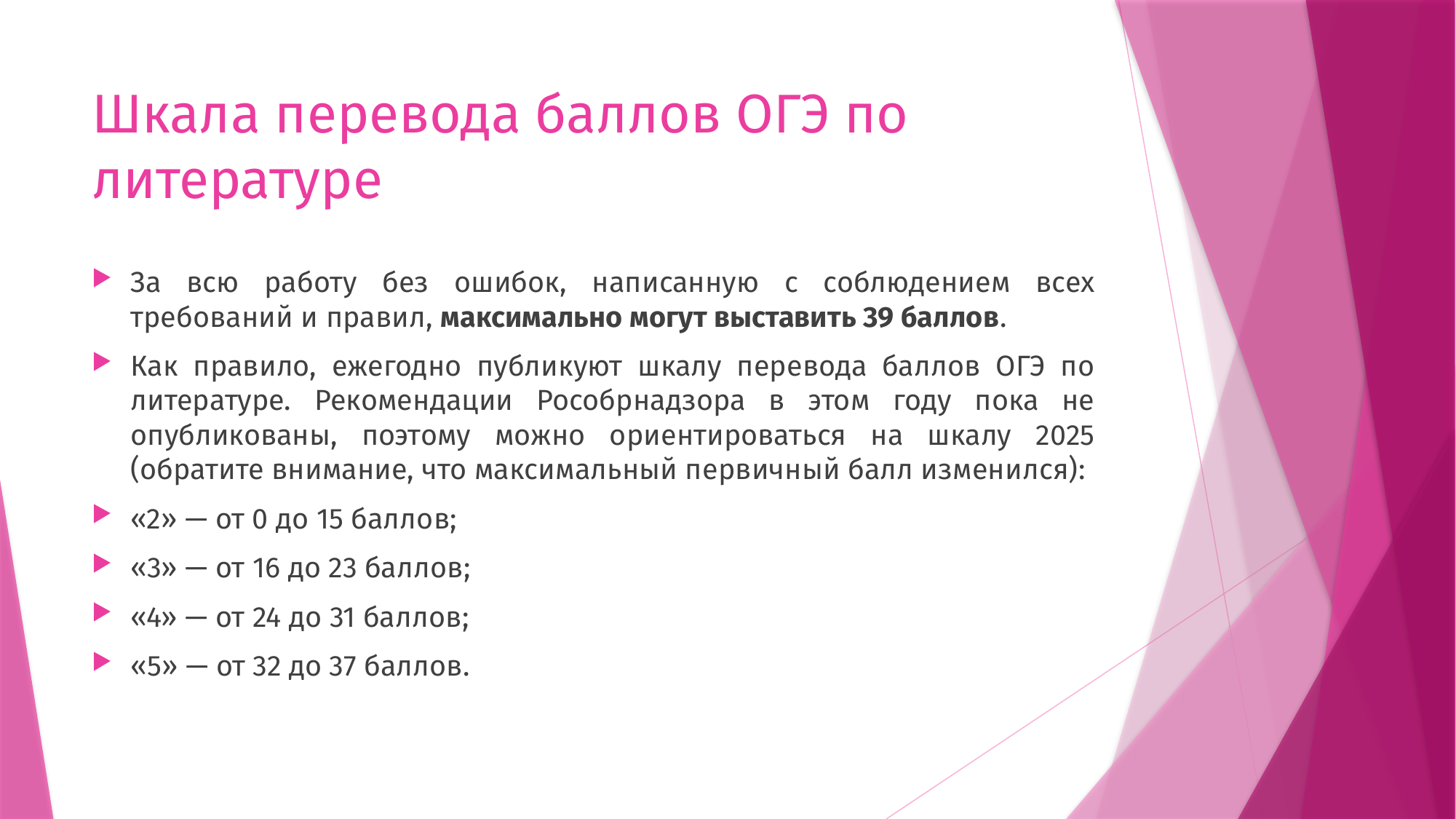

# Шкала перевода баллов ОГЭ по литературе
За всю работу без ошибок, написанную с соблюдением всех требований и правил, максимально могут выставить 39 баллов.
Как правило, ежегодно публикуют шкалу перевода баллов ОГЭ по литературе. Рекомендации Рособрнадзора в этом году пока не опубликованы, поэтому можно ориентироваться на шкалу 2025 (обратите внимание, что максимальный первичный балл изменился):
«2» — от 0 до 15 баллов;
«3» — от 16 до 23 баллов;
«4» — от 24 до 31 баллов;
«5» — от 32 до 37 баллов.